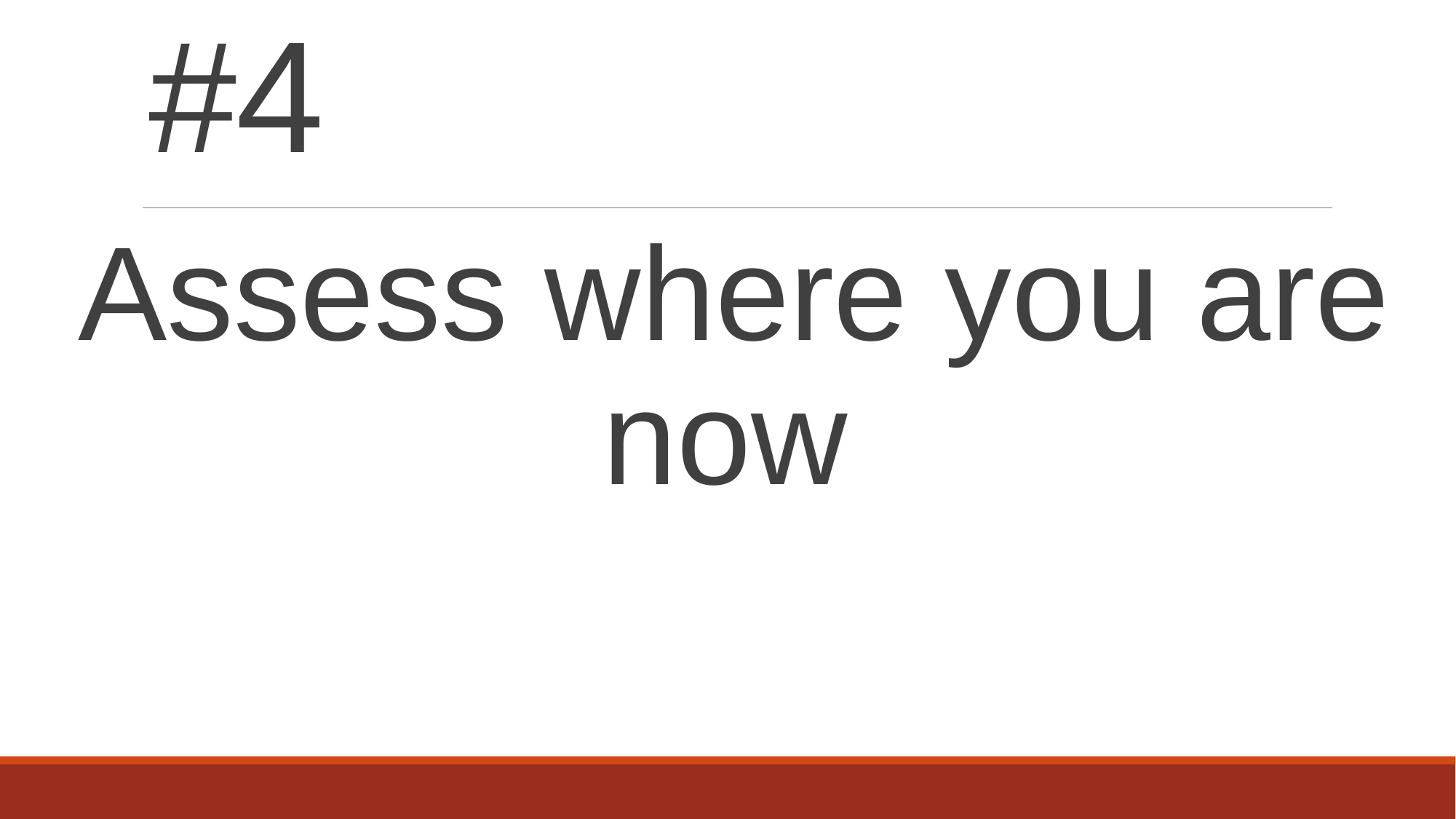

# #4
Assess where you are now